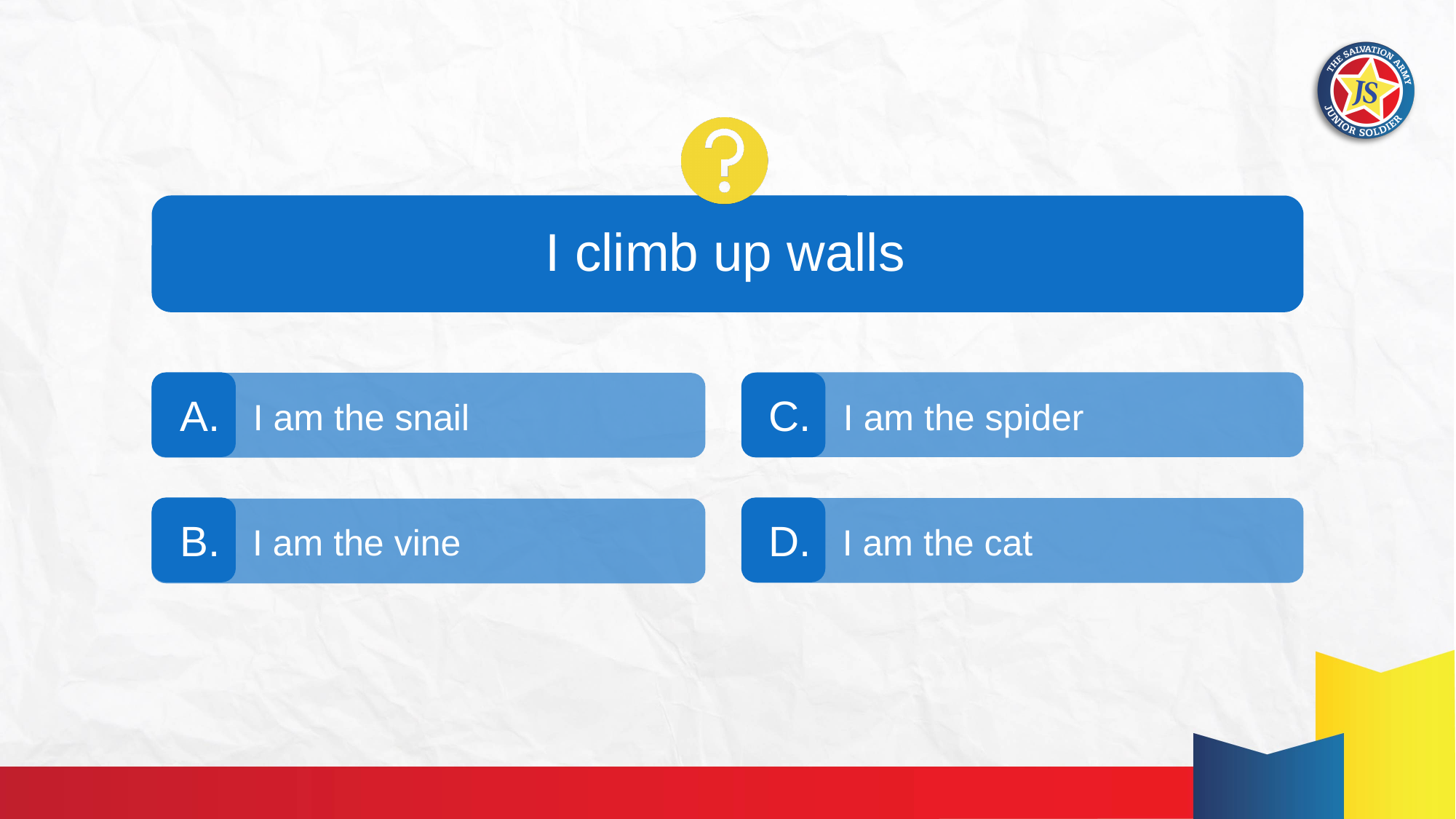

# I climb up walls
I am the snail
I am the spider
I am the vine
I am the cat